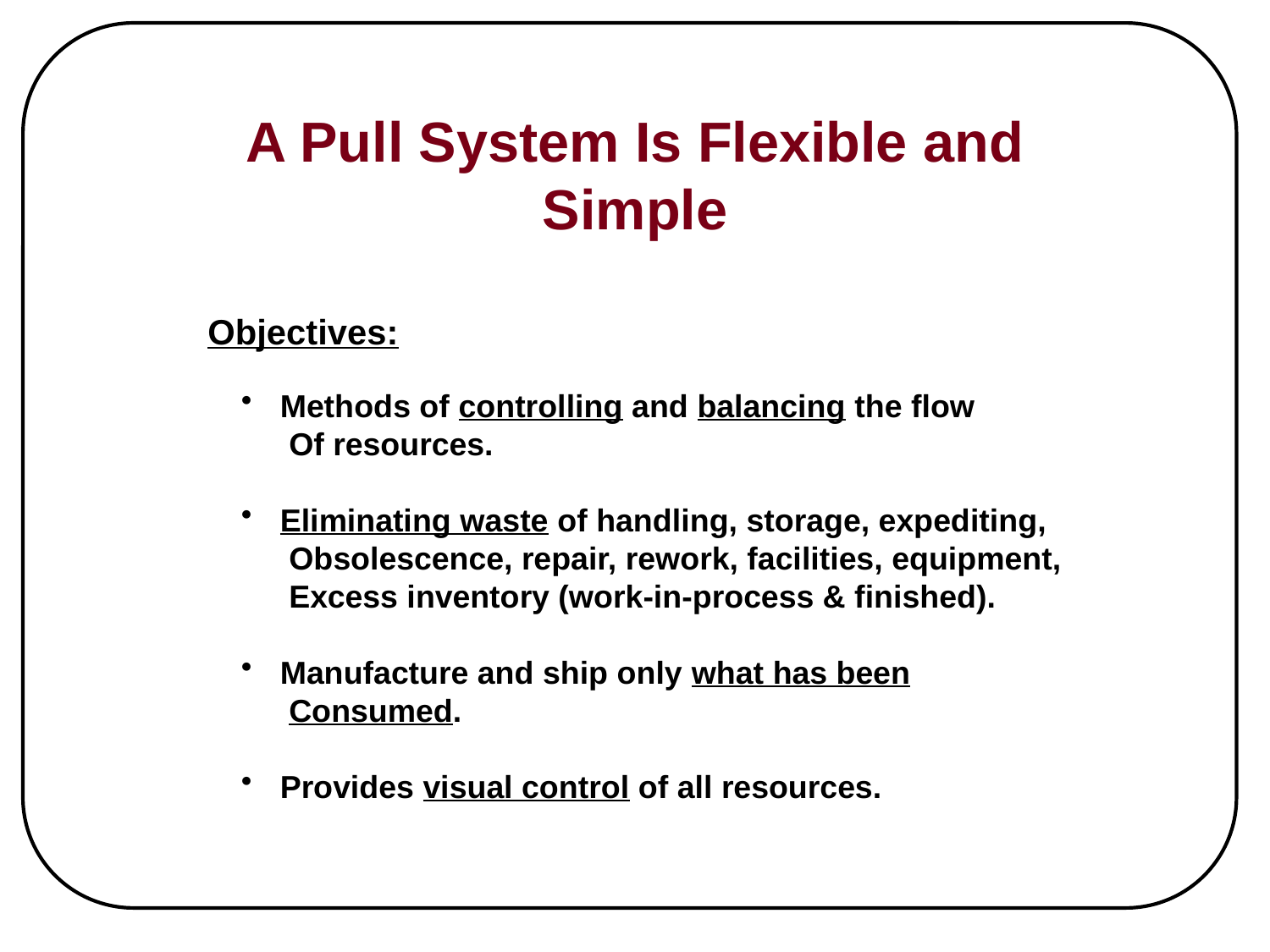

A Pull System Is Flexible and Simple
Objectives:

 Methods of controlling and balancing the flow
  Of resources.

 Eliminating waste of handling, storage, expediting,
  Obsolescence, repair, rework, facilities, equipment,
  Excess inventory (work-in-process & finished).

 Manufacture and ship only what has been
  Consumed.

 Provides visual control of all resources.